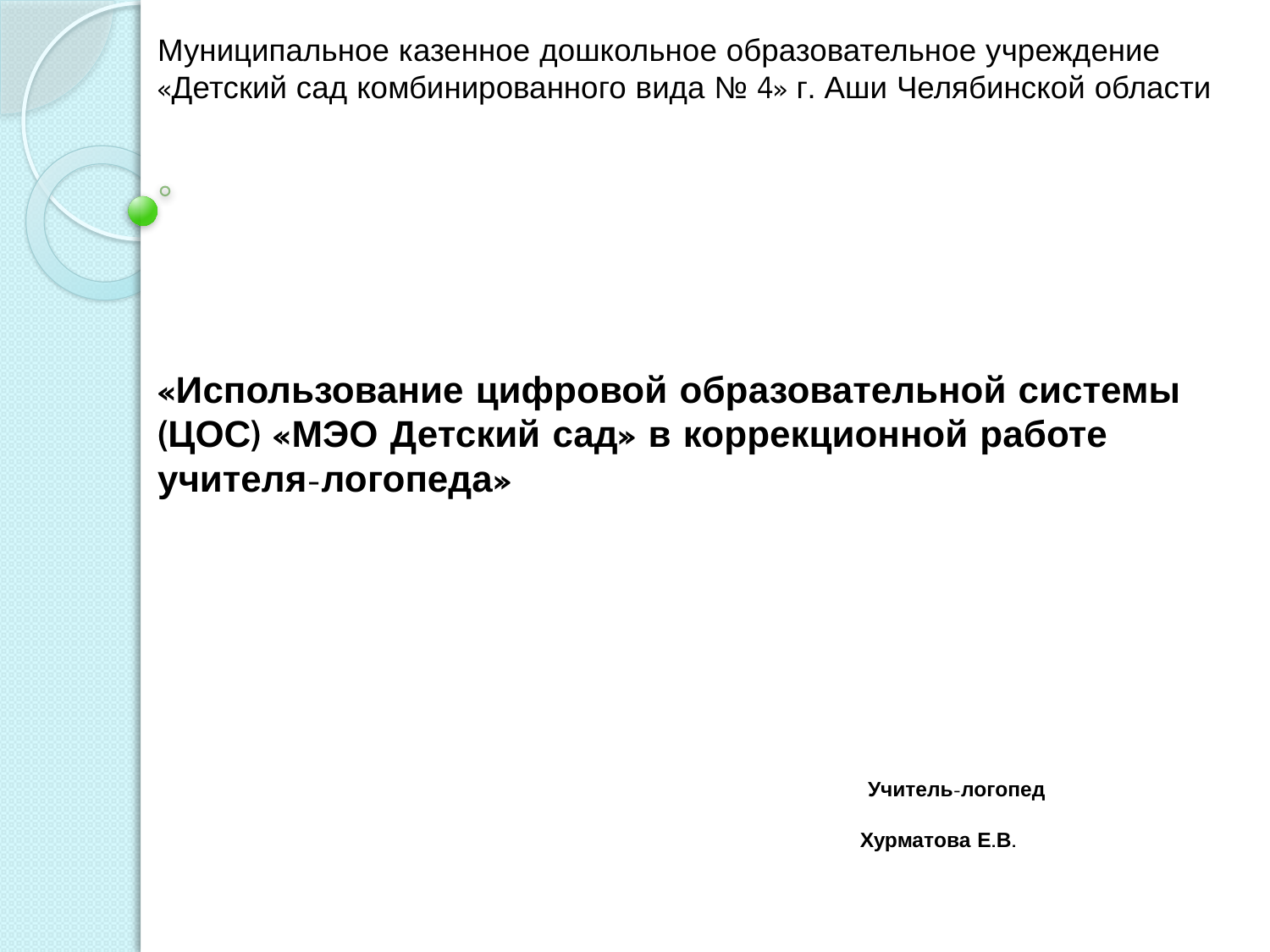

# Муниципальное казенное дошкольное образовательное учреждение «Детский сад комбинированного вида № 4» г. Аши Челябинской области   «Использование цифровой образовательной системы (ЦОС) «МЭО Детский сад» в коррекционной работе учителя-логопеда»
                                                                                                                              Учитель-логопед                                                                                     Хурматова Е.В.